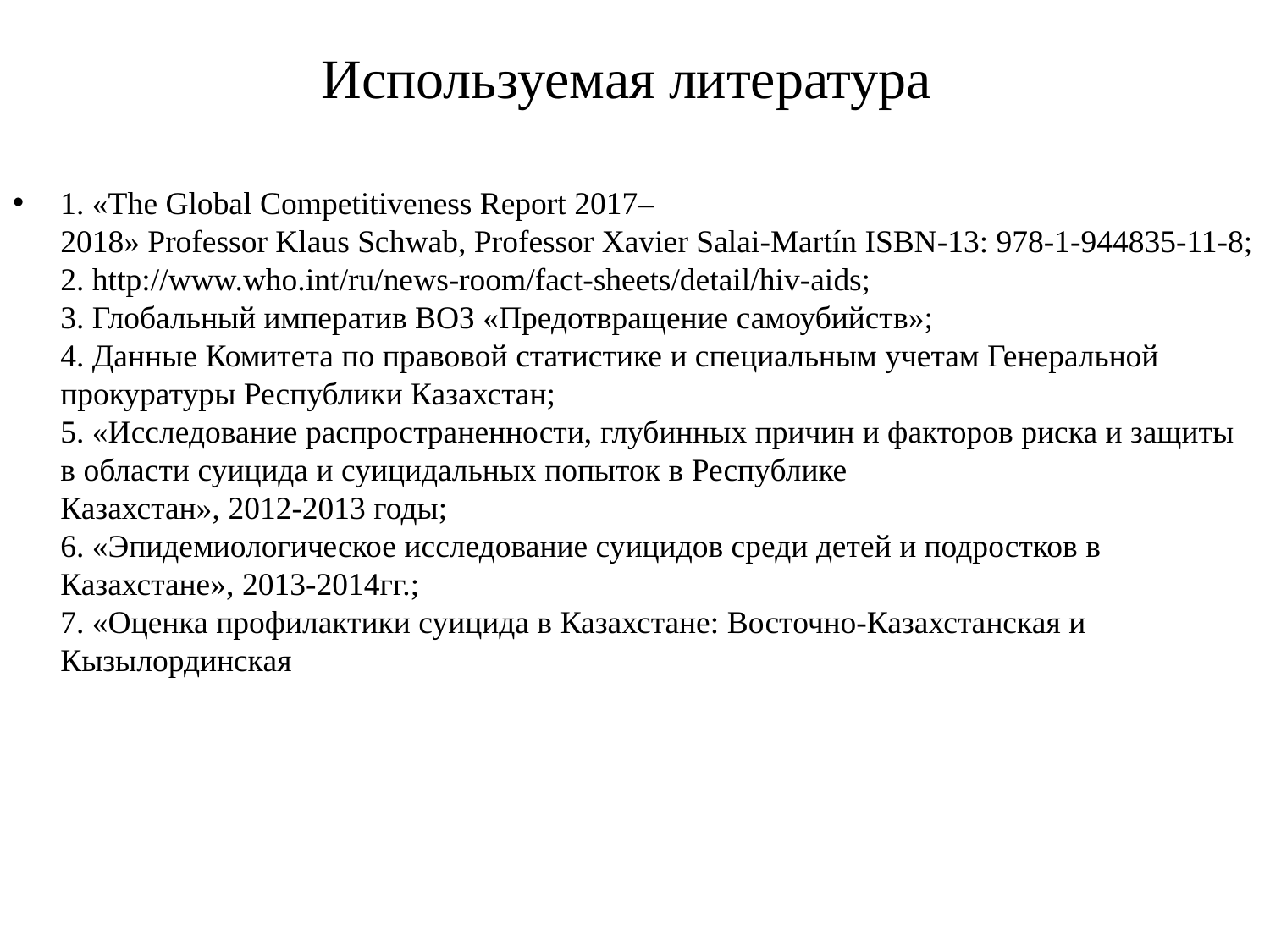

# Используемая литература
1. «The Global Competitiveness Report 2017–
2018» Professor Klaus Schwab, Professor Xavier Salai-Martín ISBN-13: 978-1-944835-11-8;
2. http://www.who.int/ru/news-room/fact-sheets/detail/hiv-aids;
3. Глобальный императив ВОЗ «Предотвращение самоубийств»;
4. Данные Комитета по правовой статистике и специальным учетам Генеральной прокуратуры Республики Казахстан;
5. «Исследование распространенности, глубинных причин и факторов риска и защиты в области суицида и суицидальных попыток в Республике
Казахстан», 2012-2013 годы;
6. «Эпидемиологическое исследование суицидов среди детей и подростков в Казахстане», 2013-2014гг.;
7. «Оценка профилактики суицида в Казахстане: Восточно-Казахстанская и Кызылординская